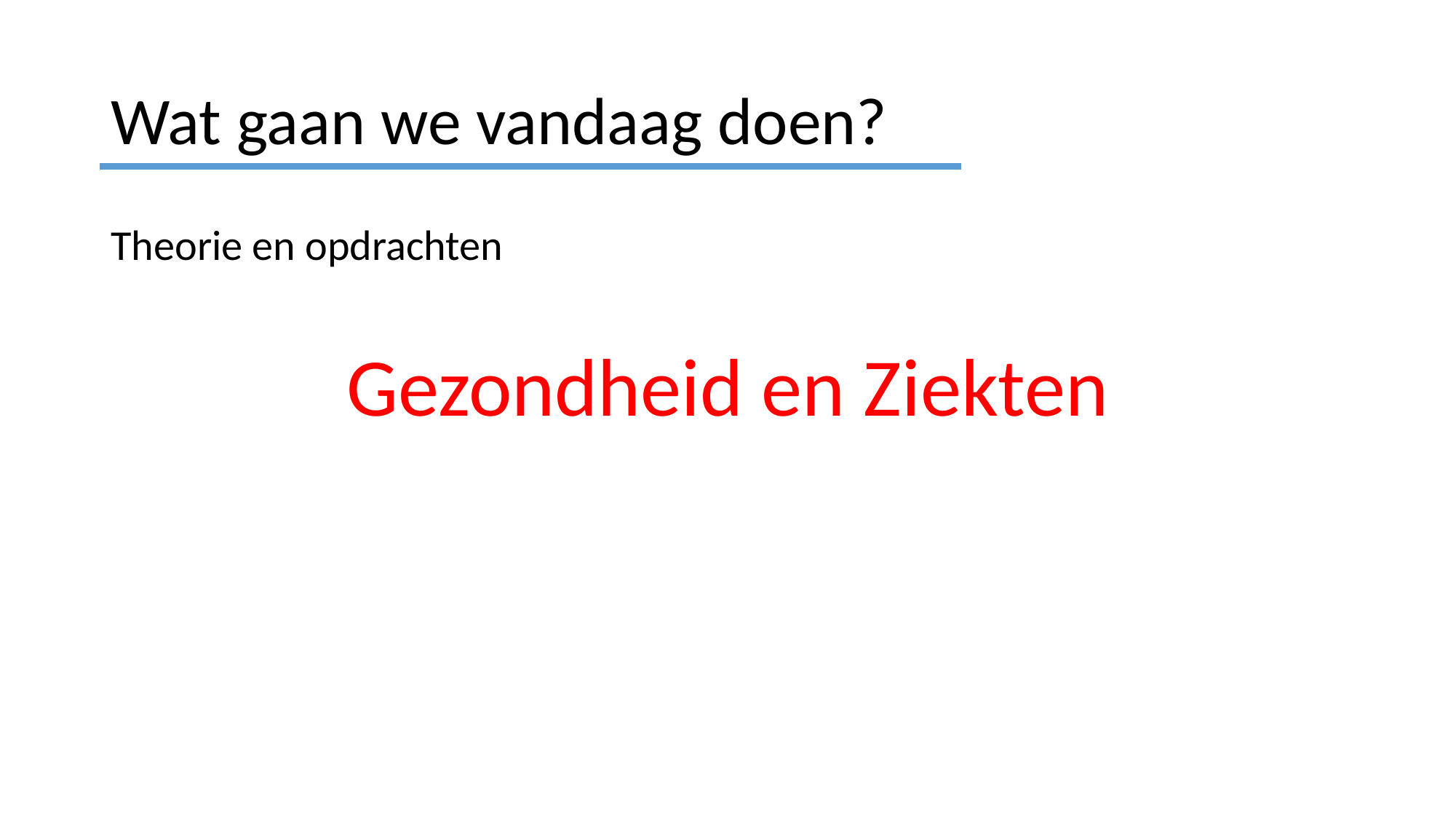

# Wat gaan we vandaag doen?
Theorie en opdrachten

Gezondheid en Ziekten